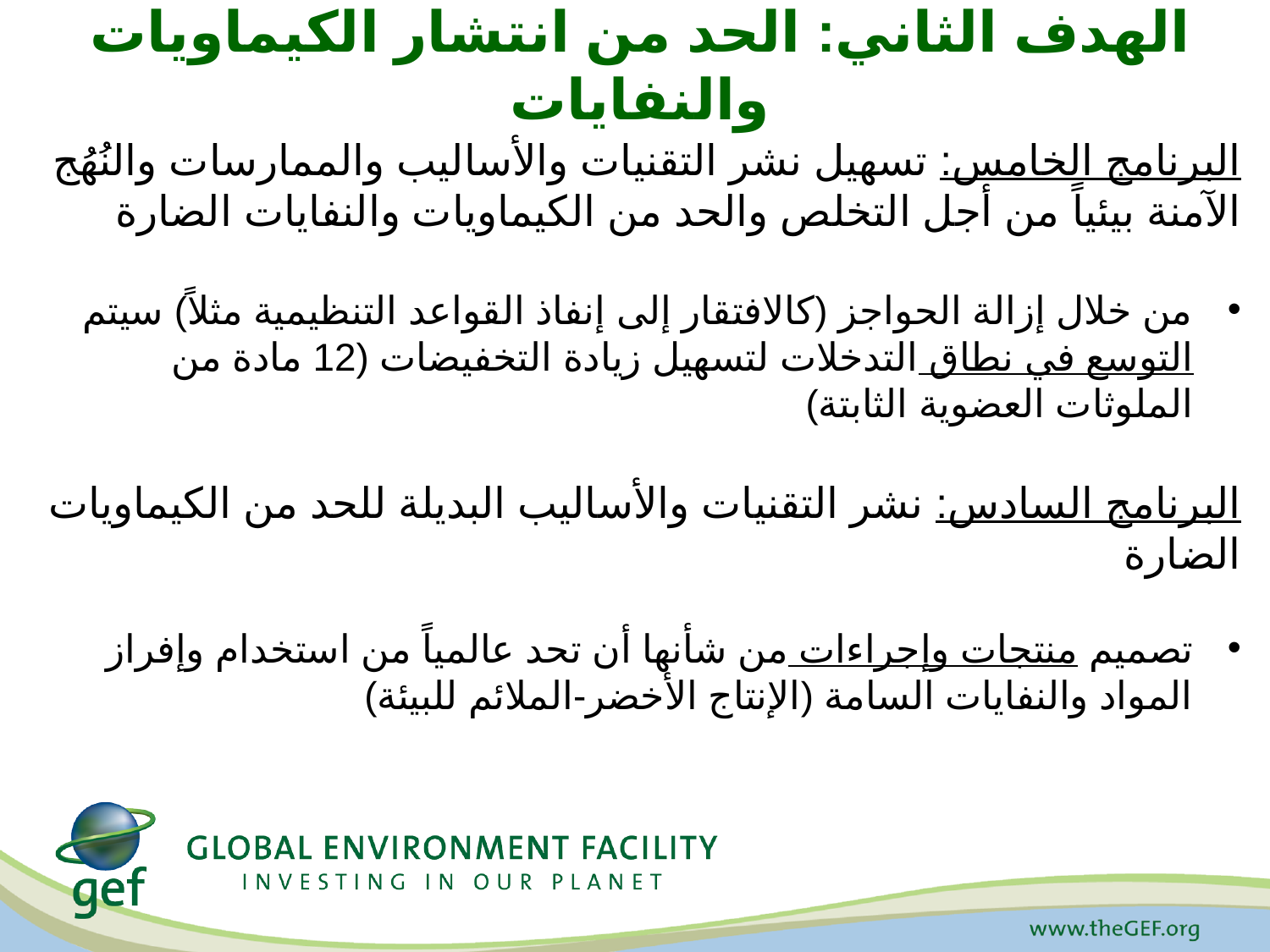

# الهدف الثاني: الحد من انتشار الكيماويات والنفايات
البرنامج الخامس: تسهيل نشر التقنيات والأساليب والممارسات والنُهُج الآمنة بيئياً من أجل التخلص والحد من الكيماويات والنفايات الضارة

من خلال إزالة الحواجز (كالافتقار إلى إنفاذ القواعد التنظيمية مثلاً) سيتم التوسع في نطاق التدخلات لتسهيل زيادة التخفيضات (12 مادة من الملوثات العضوية الثابتة)

البرنامج السادس: نشر التقنيات والأساليب البديلة للحد من الكيماويات الضارة

تصميم منتجات وإجراءات من شأنها أن تحد عالمياً من استخدام وإفراز المواد والنفايات السامة (الإنتاج الأخضر-الملائم للبيئة)